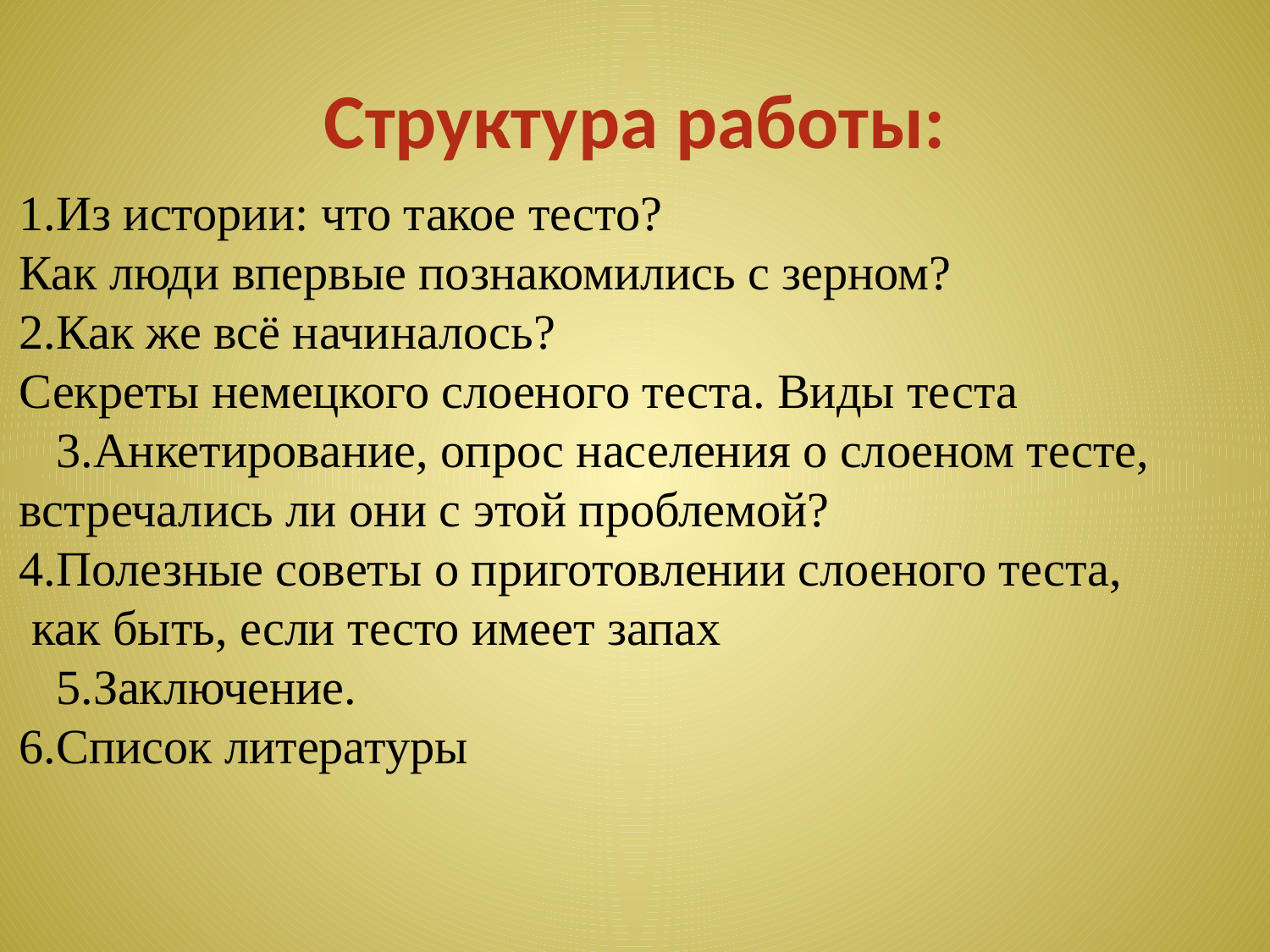

1.Из истории: что такое тесто?
Как люди впервые познакомились с зерном?
2.Как же всё начиналось?
Секреты немецкого слоеного теста. Виды теста
   3.Анкетирование, опрос населения о слоеном тесте,
встречались ли они с этой проблемой?
4.Полезные советы о приготовлении слоеного теста,
 как быть, если тесто имеет запах
   5.Заключение.
6.Список литературы
# Структура работы: